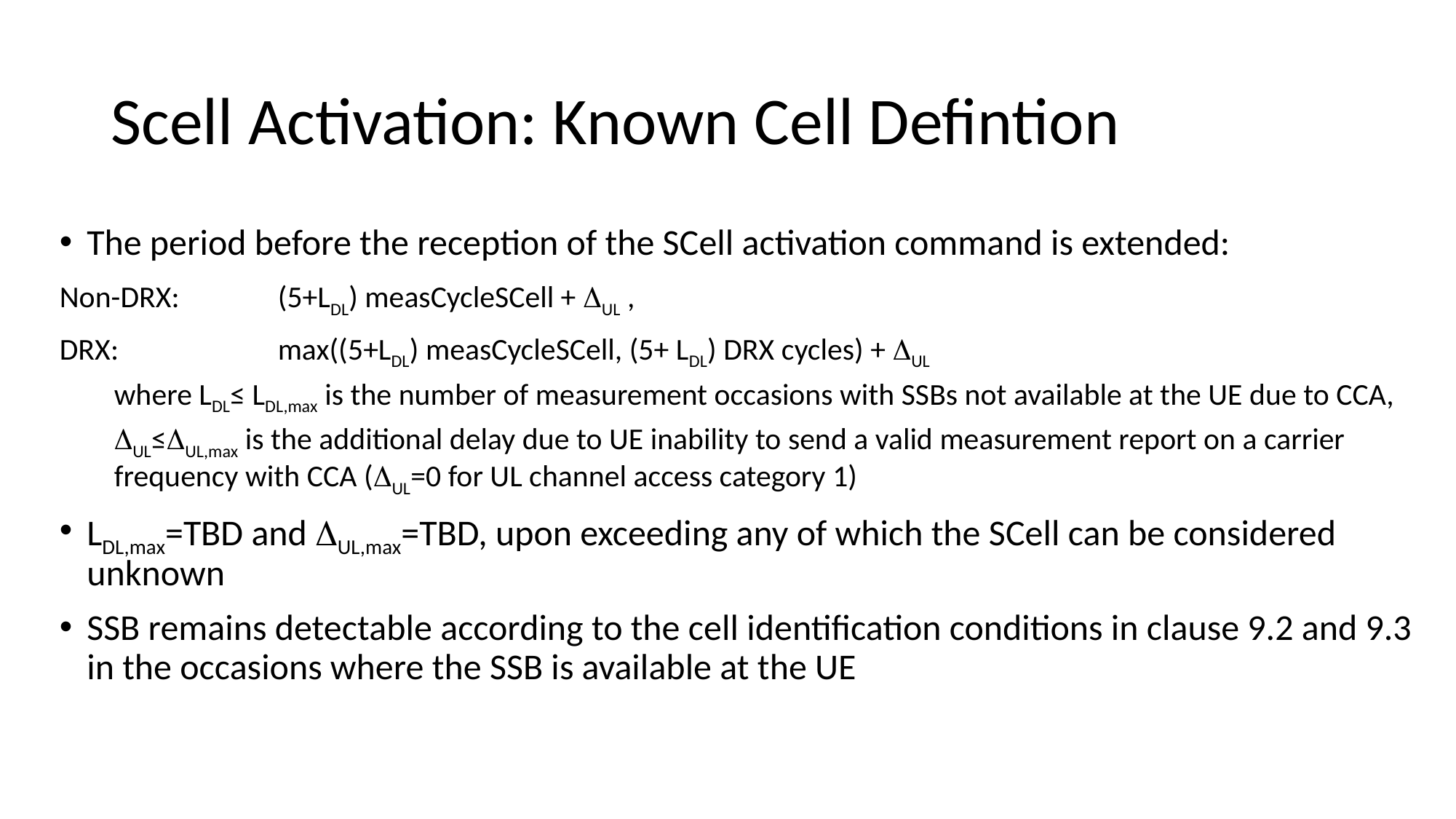

# Scell Activation: Known Cell Defintion
The period before the reception of the SCell activation command is extended:
Non-DRX: 	(5+LDL) measCycleSCell + ΔUL ,
DRX: 		max((5+LDL) measCycleSCell, (5+ LDL) DRX cycles) + ΔUL
where LDL≤ LDL,max is the number of measurement occasions with SSBs not available at the UE due to CCA,
ΔUL≤ΔUL,max is the additional delay due to UE inability to send a valid measurement report on a carrier frequency with CCA (ΔUL=0 for UL channel access category 1)
LDL,max=TBD and ΔUL,max=TBD, upon exceeding any of which the SCell can be considered unknown
SSB remains detectable according to the cell identification conditions in clause 9.2 and 9.3 in the occasions where the SSB is available at the UE